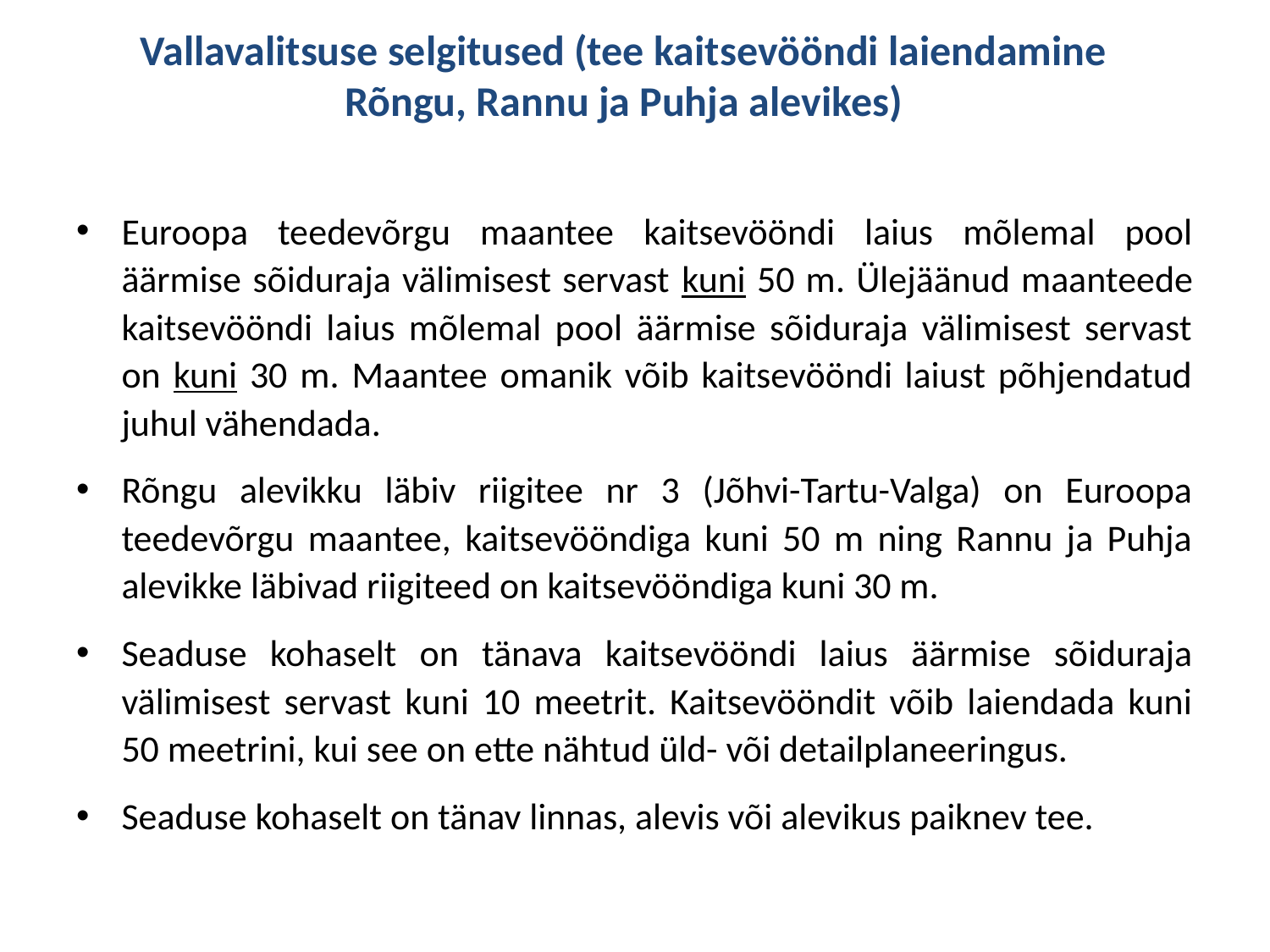

# Vallavalitsuse selgitused (tee kaitsevööndi laiendamine Rõngu, Rannu ja Puhja alevikes)

Euroopa teedevõrgu maantee kaitsevööndi laius mõlemal pool äärmise sõiduraja välimisest servast kuni 50 m. Ülejäänud maanteede kaitsevööndi laius mõlemal pool äärmise sõiduraja välimisest servast on kuni 30 m. Maantee omanik võib kaitsevööndi laiust põhjendatud juhul vähendada.
Rõngu alevikku läbiv riigitee nr 3 (Jõhvi-Tartu-Valga) on Euroopa teedevõrgu maantee, kaitsevööndiga kuni 50 m ning Rannu ja Puhja alevikke läbivad riigiteed on kaitsevööndiga kuni 30 m.
Seaduse kohaselt on tänava kaitsevööndi laius äärmise sõiduraja välimisest servast kuni 10 meetrit. Kaitsevööndit võib laiendada kuni 50 meetrini, kui see on ette nähtud üld- või detailplaneeringus.
Seaduse kohaselt on tänav linnas, alevis või alevikus paiknev tee.